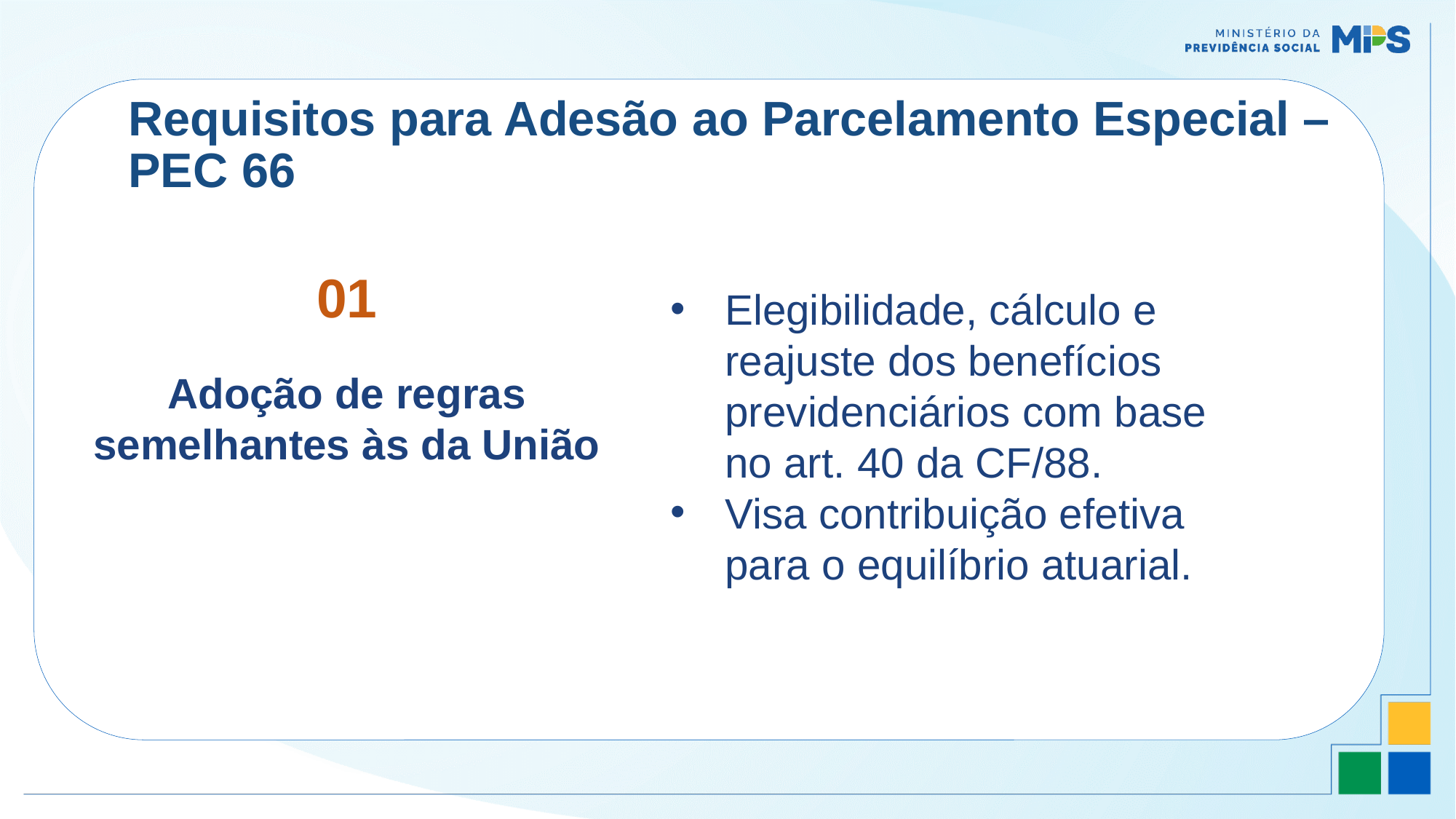

Requisitos para Adesão ao Parcelamento Especial – PEC 66
01
Elegibilidade, cálculo e reajuste dos benefícios previdenciários com base no art. 40 da CF/88.
Visa contribuição efetiva para o equilíbrio atuarial.
Adoção de regras semelhantes às da União